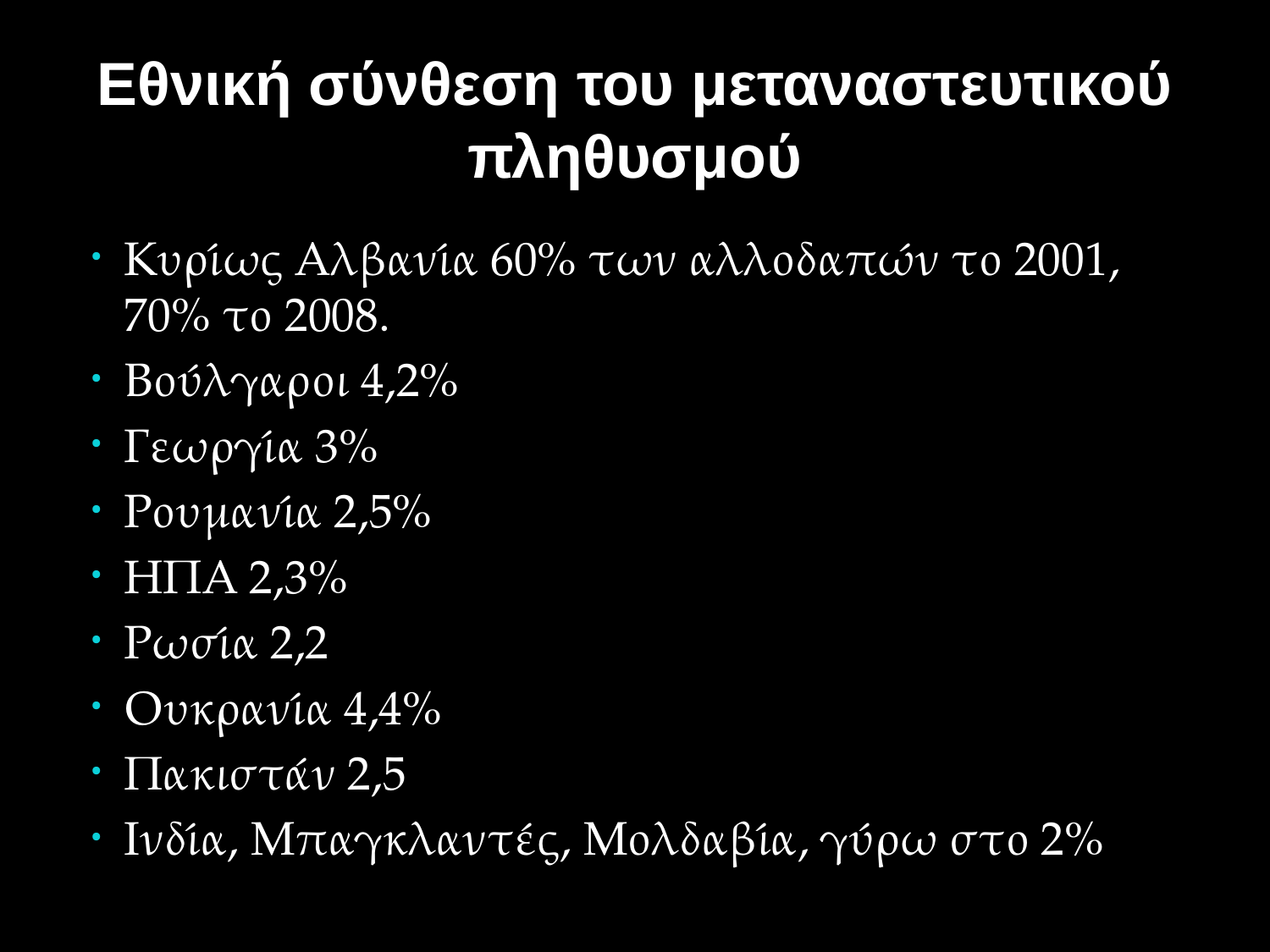

# Εθνική σύνθεση του μεταναστευτικού πληθυσμού
Κυρίως Αλβανία 60% των αλλοδαπών το 2001, 70% το 2008.
Βούλγαροι 4,2%
Γεωργία 3%
Ρουμανία 2,5%
ΗΠΑ 2,3%
Ρωσία 2,2
Ουκρανία 4,4%
Πακιστάν 2,5
Ινδία, Μπαγκλαντές, Μολδαβία, γύρω στο 2%